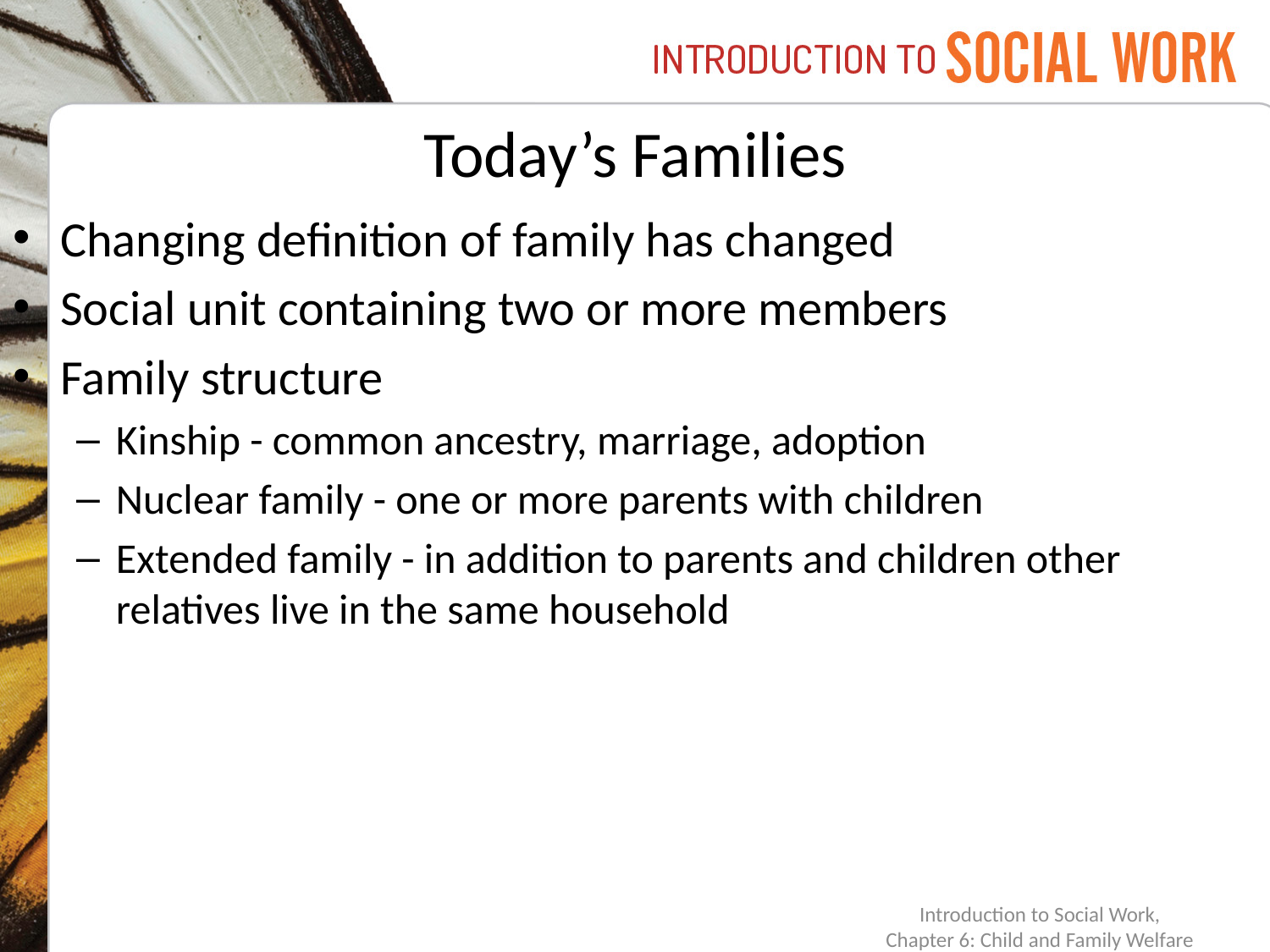

# Today’s Families
Changing definition of family has changed
Social unit containing two or more members
Family structure
Kinship - common ancestry, marriage, adoption
Nuclear family - one or more parents with children
Extended family - in addition to parents and children other relatives live in the same household

Introduction to Social Work,
Chapter 6: Child and Family Welfare